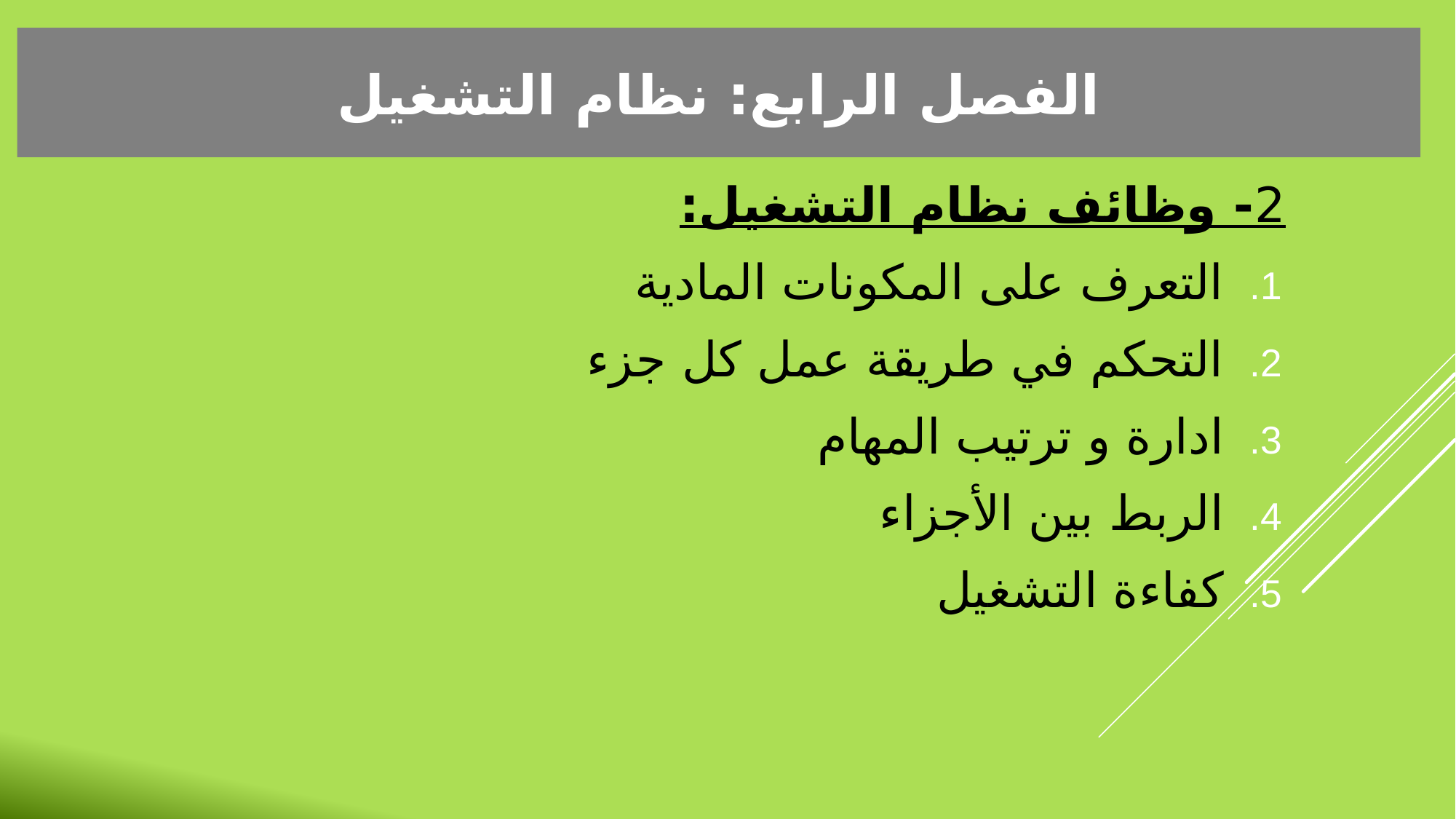

الفصل الرابع: نظام التشغيل
2- وظائف نظام التشغيل:
التعرف على المكونات المادية
التحكم في طريقة عمل كل جزء
ادارة و ترتيب المهام
الربط بين الأجزاء
كفاءة التشغيل